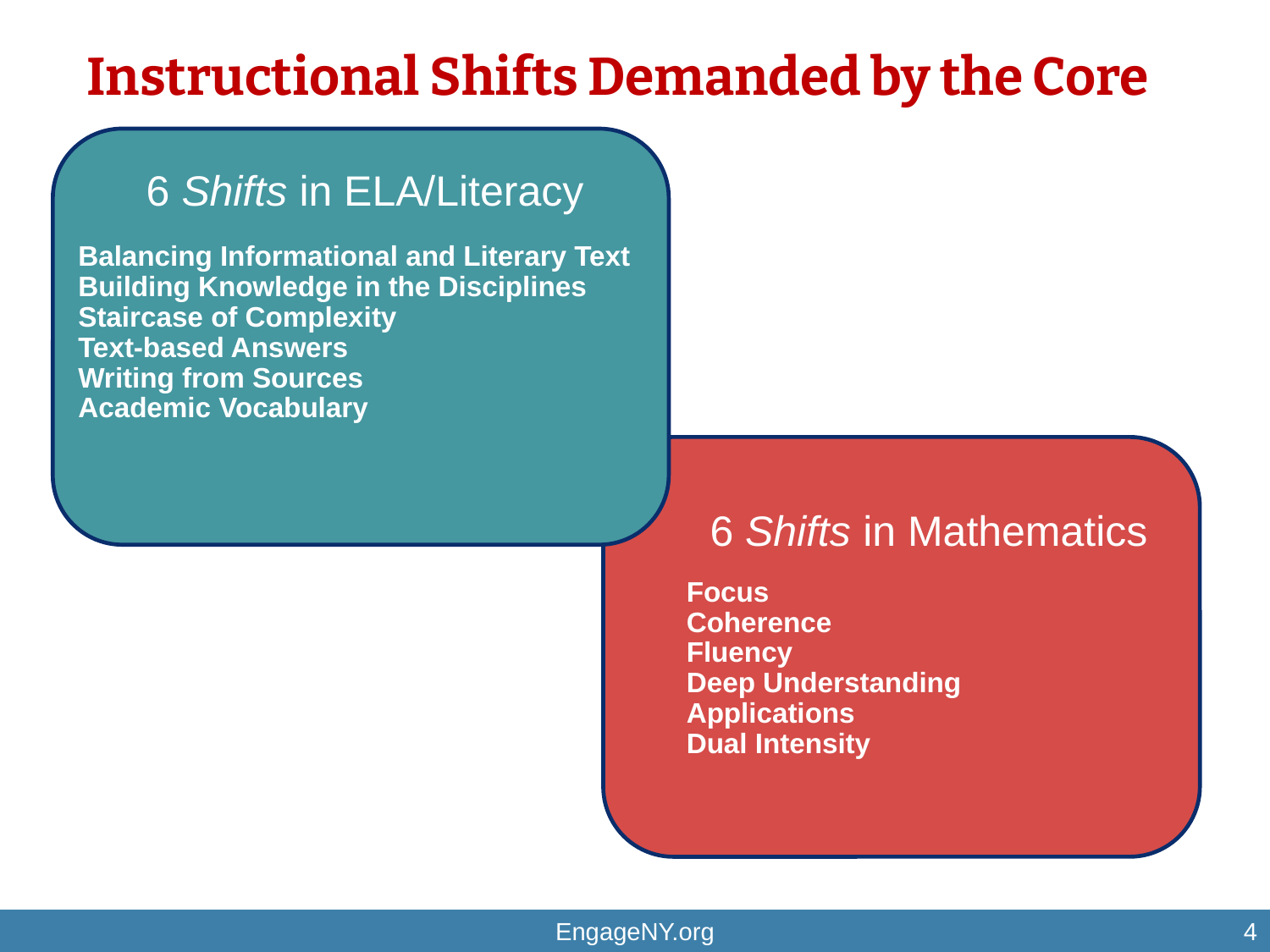

Instructional Shifts Demanded by the Core

6 Shifts in ELA/Literacy
Balancing Informational and Literary Text
Building Knowledge in the Disciplines
Staircase of Complexity
Text-based Answers
Writing from Sources
Academic Vocabulary

6 Shifts in Mathematics
Focus
Coherence
Fluency
Deep Understanding
Applications
Dual Intensity
4
4
EngageNY.org
4